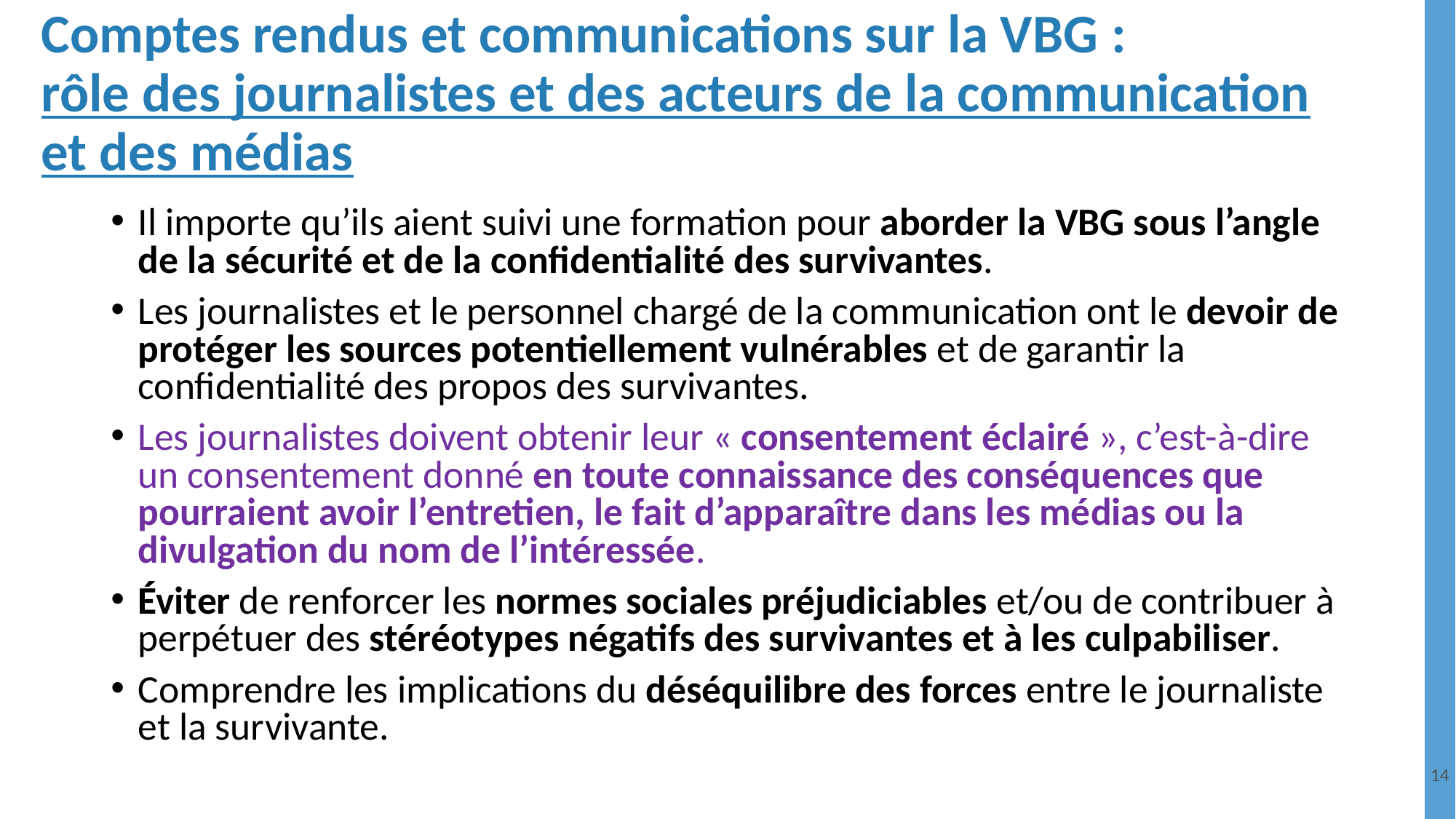

Comptes rendus et communications sur la VBG :
rôle des journalistes et des acteurs de la communication et des médias
Il importe qu’ils aient suivi une formation pour aborder la VBG sous l’angle de la sécurité et de la confidentialité des survivantes.
Les journalistes et le personnel chargé de la communication ont le devoir de protéger les sources potentiellement vulnérables et de garantir la confidentialité des propos des survivantes.
Les journalistes doivent obtenir leur « consentement éclairé », c’est-à-dire un consentement donné en toute connaissance des conséquences que pourraient avoir l’entretien, le fait d’apparaître dans les médias ou la divulgation du nom de l’intéressée.
Éviter de renforcer les normes sociales préjudiciables et/ou de contribuer à perpétuer des stéréotypes négatifs des survivantes et à les culpabiliser.
Comprendre les implications du déséquilibre des forces entre le journaliste et la survivante.